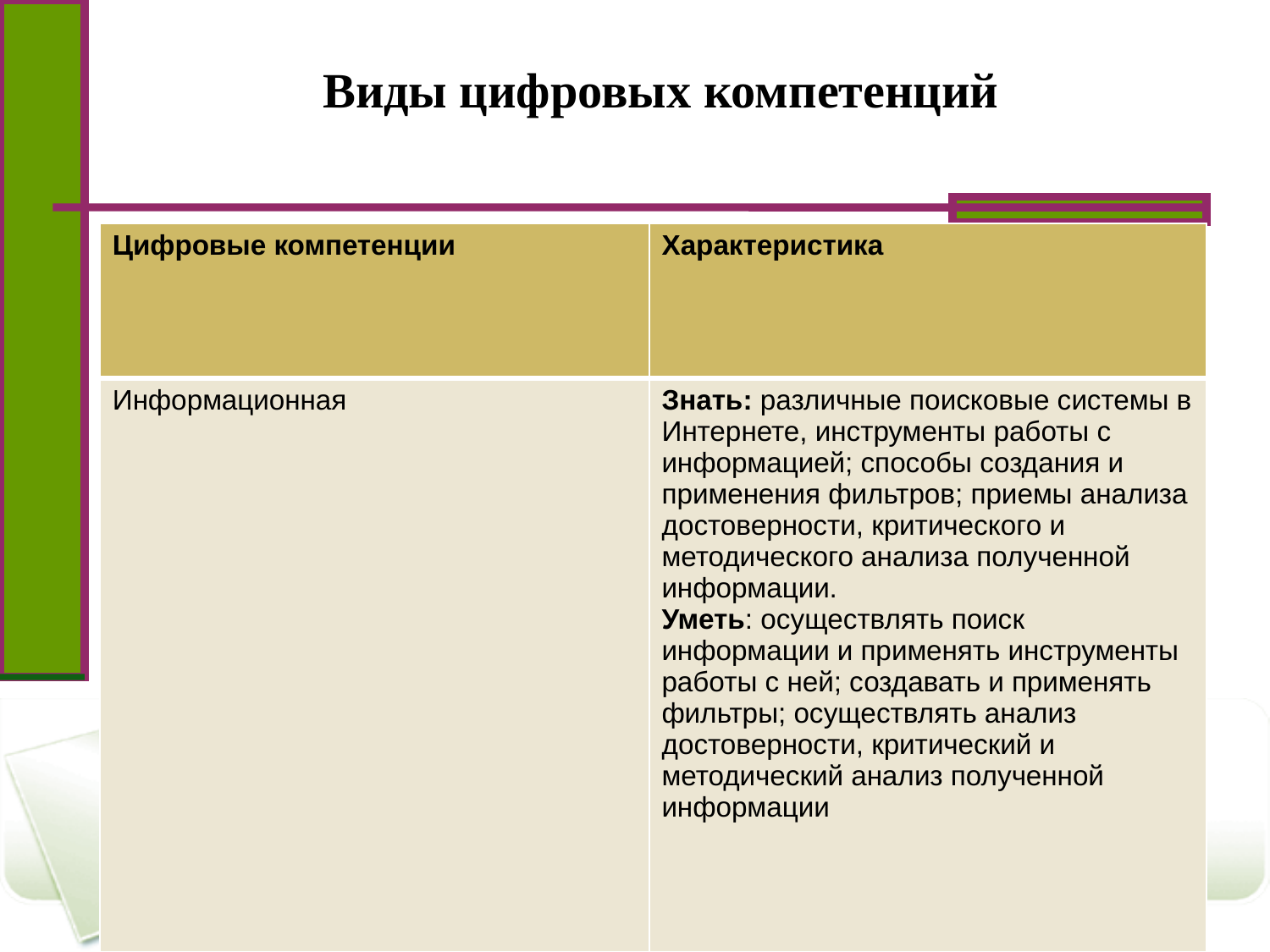

# Виды цифровых компетенций
| Цифровые компетенции | Характеристика |
| --- | --- |
| Информационная | Знать: различные поисковые системы в Интернете, инструменты работы с информацией; способы создания и применения фильтров; приемы анализа достоверности, критического и методического анализа полученной информации. Уметь: осуществлять поиск информации и применять инструменты работы с ней; создавать и применять фильтры; осуществлять анализ достоверности, критический и методический анализ полученной информации |